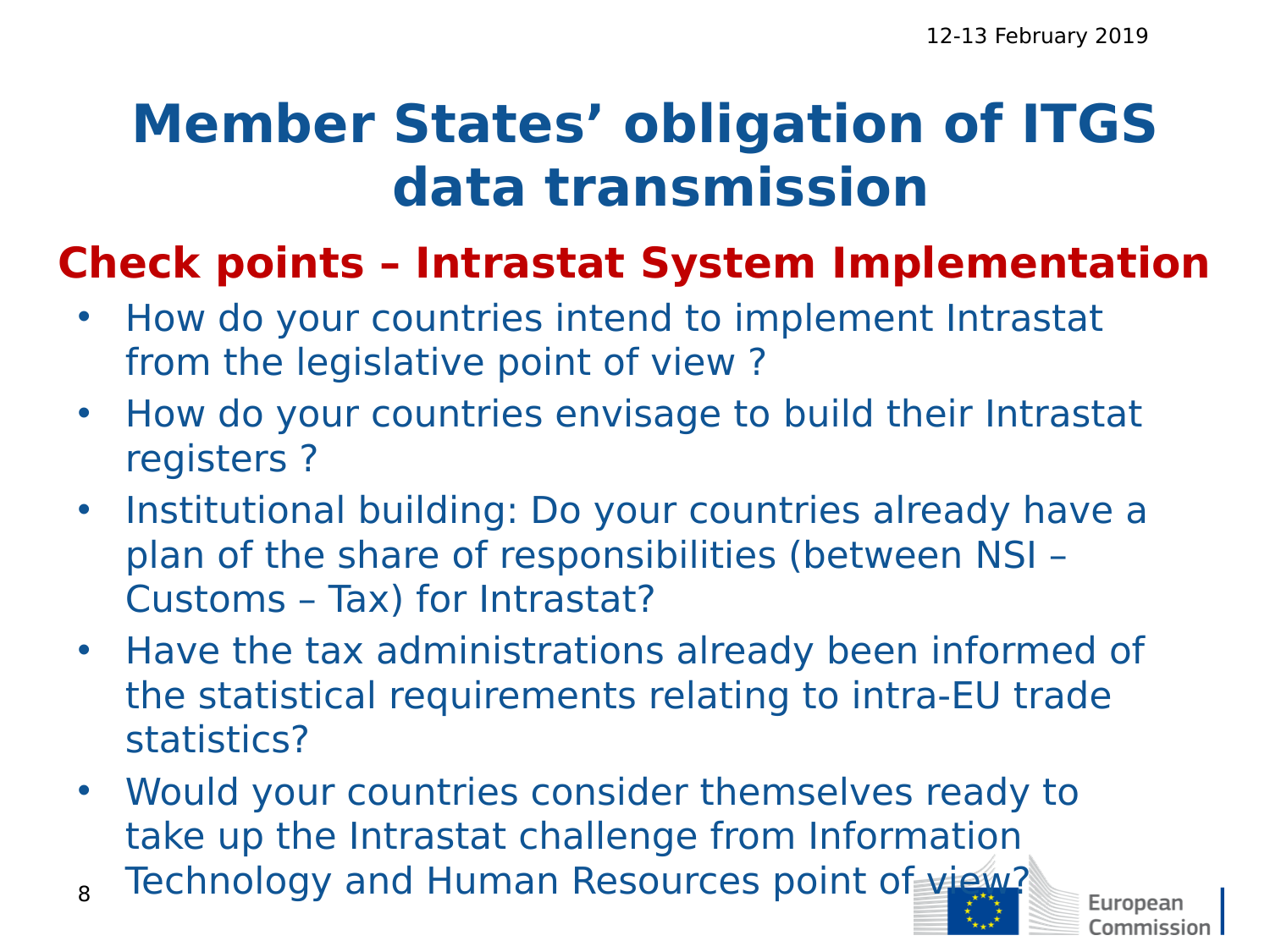

12-13 February 2019
# Member States’ obligation of ITGS data transmission
Check points – Intrastat System Implementation
How do your countries intend to implement Intrastat from the legislative point of view ?
How do your countries envisage to build their Intrastat registers ?
Institutional building: Do your countries already have a plan of the share of responsibilities (between NSI – Customs – Tax) for Intrastat?
Have the tax administrations already been informed of the statistical requirements relating to intra-EU trade statistics?
Would your countries consider themselves ready to take up the Intrastat challenge from Information Technology and Human Resources point of view?

8